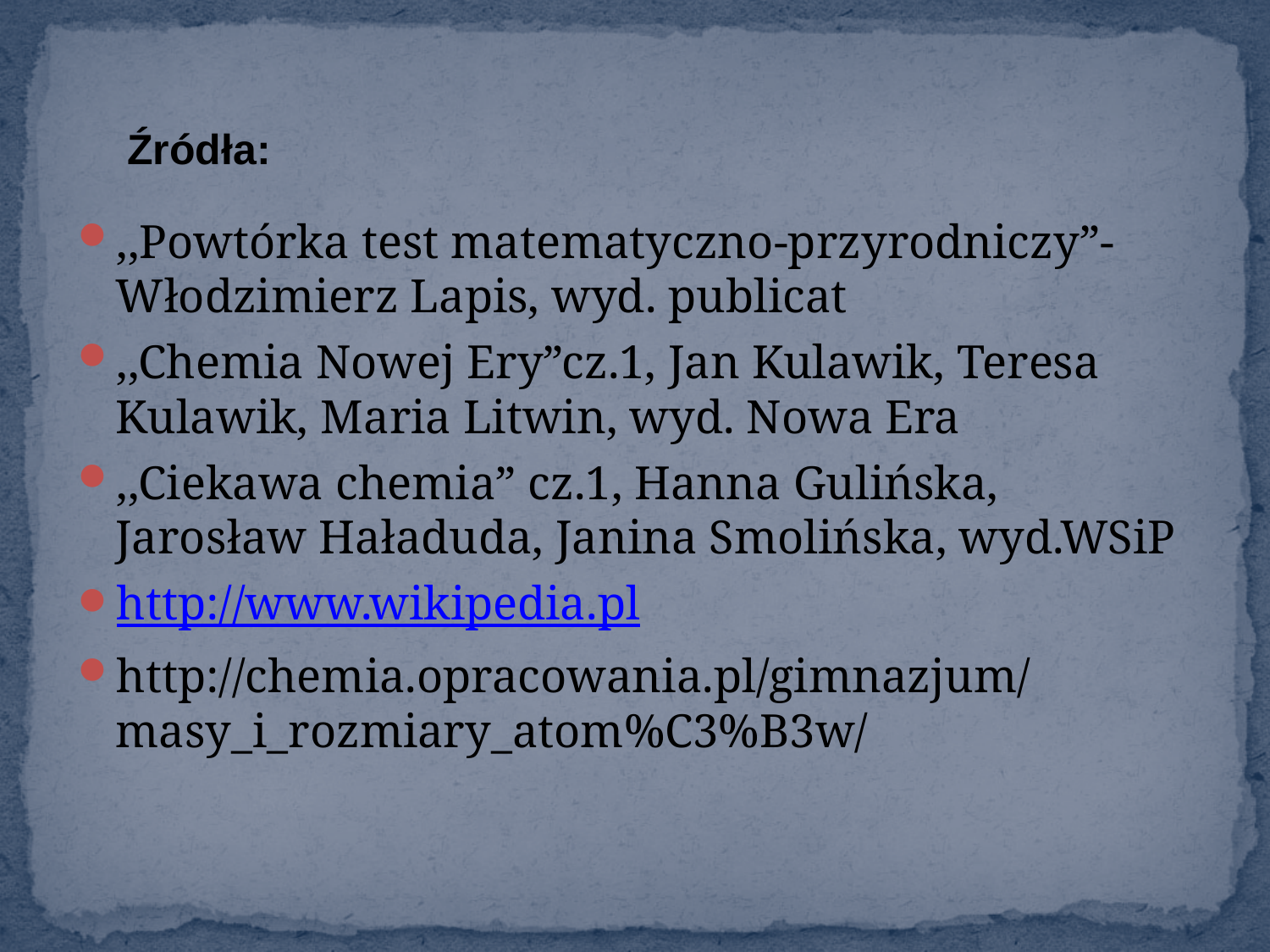

Źródła:
,,Powtórka test matematyczno-przyrodniczy”- Włodzimierz Lapis, wyd. publicat
,,Chemia Nowej Ery”cz.1, Jan Kulawik, Teresa Kulawik, Maria Litwin, wyd. Nowa Era
,,Ciekawa chemia” cz.1, Hanna Gulińska, Jarosław Haładuda, Janina Smolińska, wyd.WSiP
http://www.wikipedia.pl
http://chemia.opracowania.pl/gimnazjum/masy_i_rozmiary_atom%C3%B3w/